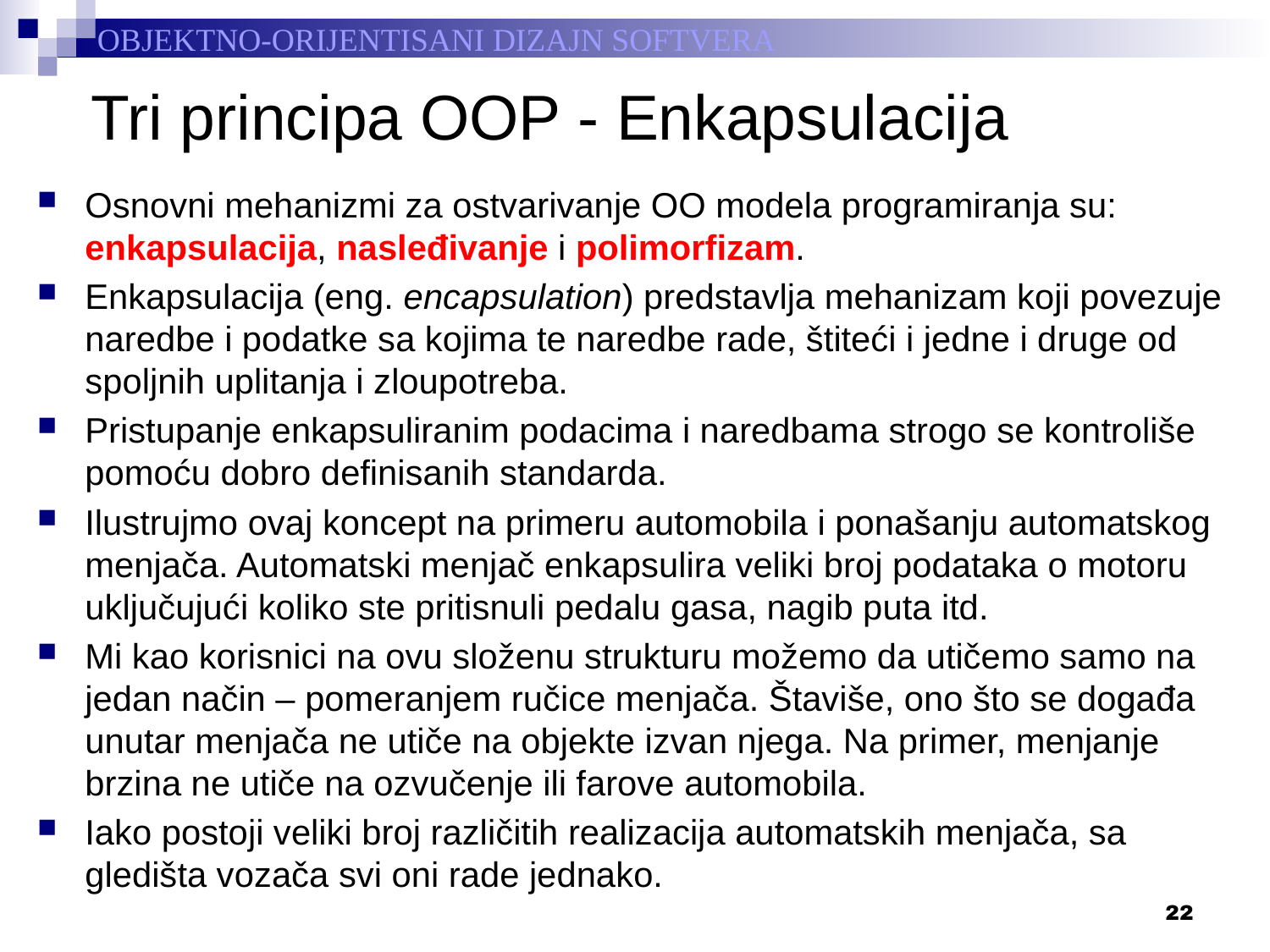

# Tri principa OOP - Enkapsulacija
Osnovni mehanizmi za ostvarivanje OO modela programiranja su: enkapsulacija, nasleđivanje i polimorfizam.
Enkapsulacija (eng. encapsulation) predstavlja mehanizam koji povezuje naredbe i podatke sa kojima te naredbe rade, štiteći i jedne i druge od spoljnih uplitanja i zloupotreba.
Pristupanje enkapsuliranim podacima i naredbama strogo se kontroliše pomoću dobro definisanih standarda.
Ilustrujmo ovaj koncept na primeru automobila i ponašanju automatskog menjača. Automatski menjač enkapsulira veliki broj podataka o motoru uključujući koliko ste pritisnuli pedalu gasa, nagib puta itd.
Mi kao korisnici na ovu složenu strukturu možemo da utičemo samo na jedan način – pomeranjem ručice menjača. Štaviše, ono što se događa unutar menjača ne utiče na objekte izvan njega. Na primer, menjanje brzina ne utiče na ozvučenje ili farove automobila.
Iako postoji veliki broj različitih realizacija automatskih menjača, sa gledišta vozača svi oni rade jednako.
22